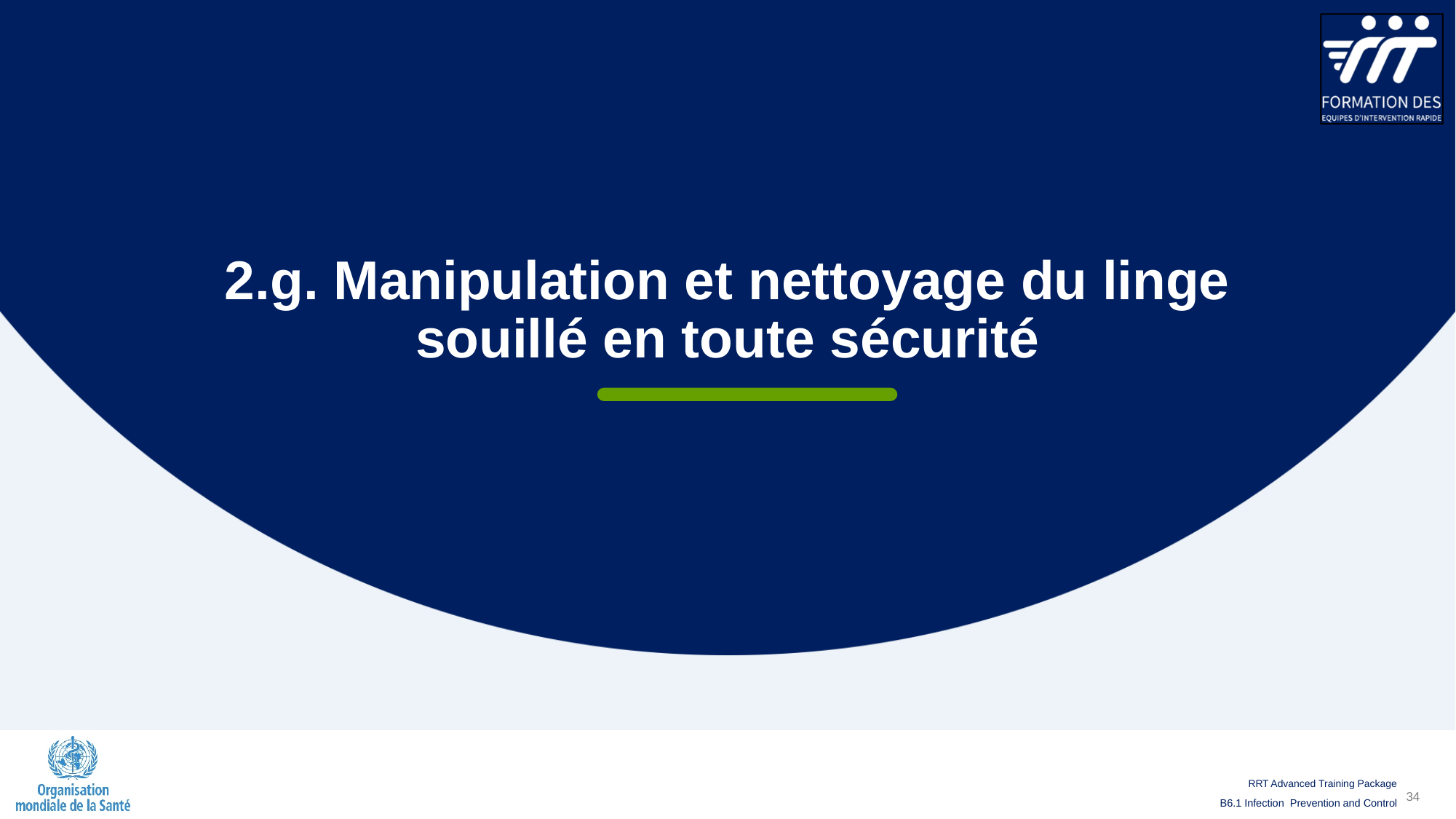

2.g. Manipulation et nettoyage du linge souillé en toute sécurité